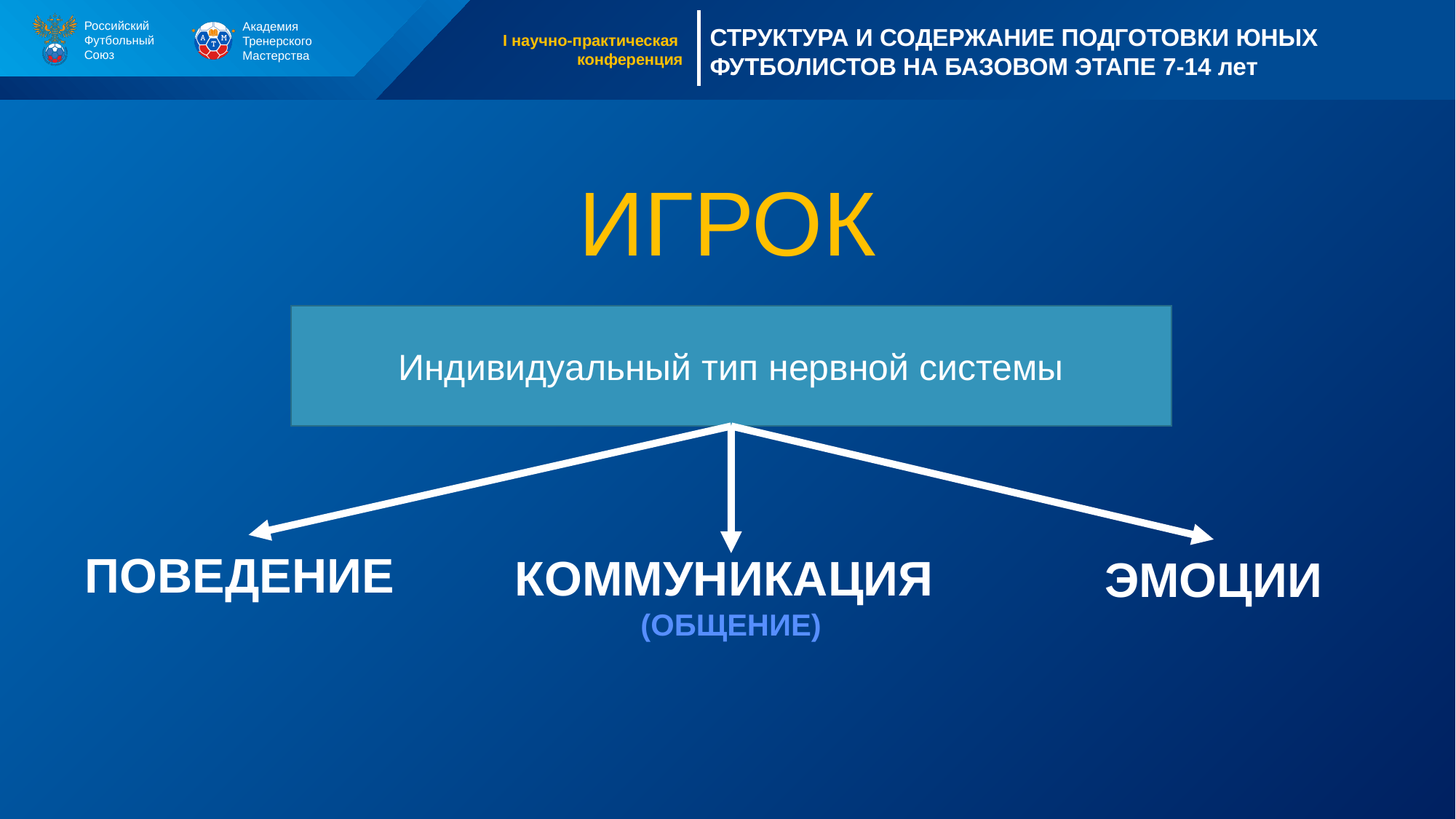

# ИГРОК
Индивидуальный тип нервной системы
ПОВЕДЕНИЕ
ЭМОЦИИ
КОММУНИКАЦИЯ
(ОБЩЕНИЕ)